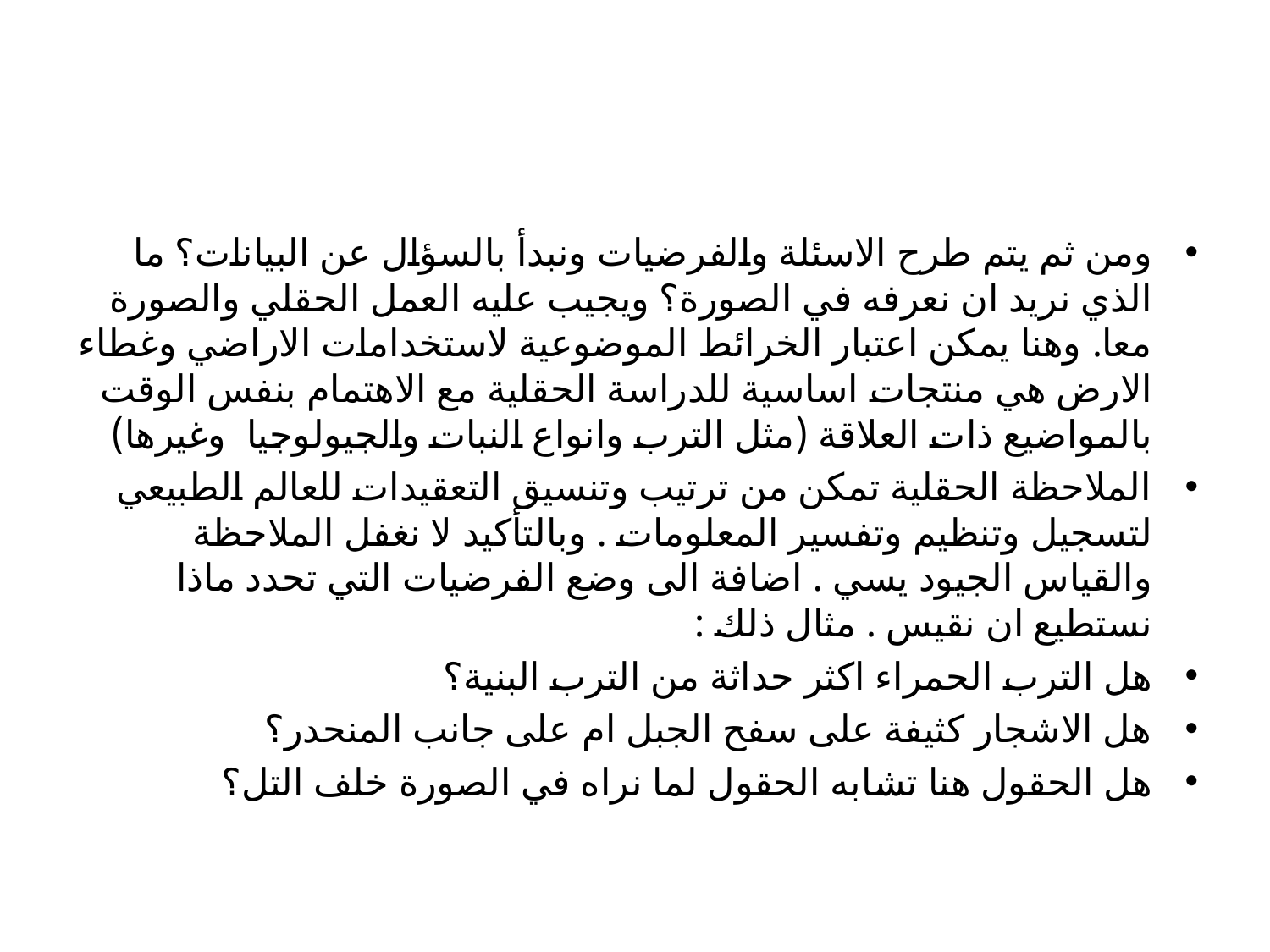

ومن ثم يتم طرح الاسئلة والفرضيات ونبدأ بالسؤال عن البيانات؟ ما الذي نريد ان نعرفه في الصورة؟ ويجيب عليه العمل الحقلي والصورة معا. وهنا يمكن اعتبار الخرائط الموضوعية لاستخدامات الاراضي وغطاء الارض هي منتجات اساسية للدراسة الحقلية مع الاهتمام بنفس الوقت بالمواضيع ذات العلاقة (مثل الترب وانواع النبات والجيولوجيا  وغيرها)
الملاحظة الحقلية تمكن من ترتيب وتنسيق التعقيدات للعالم الطبيعي لتسجيل وتنظيم وتفسير المعلومات . وبالتأكيد لا نغفل الملاحظة والقياس الجيود يسي . اضافة الى وضع الفرضيات التي تحدد ماذا نستطيع ان نقيس . مثال ذلك :
هل الترب الحمراء اكثر حداثة من الترب البنية؟
هل الاشجار كثيفة على سفح الجبل ام على جانب المنحدر؟
هل الحقول هنا تشابه الحقول لما نراه في الصورة خلف التل؟